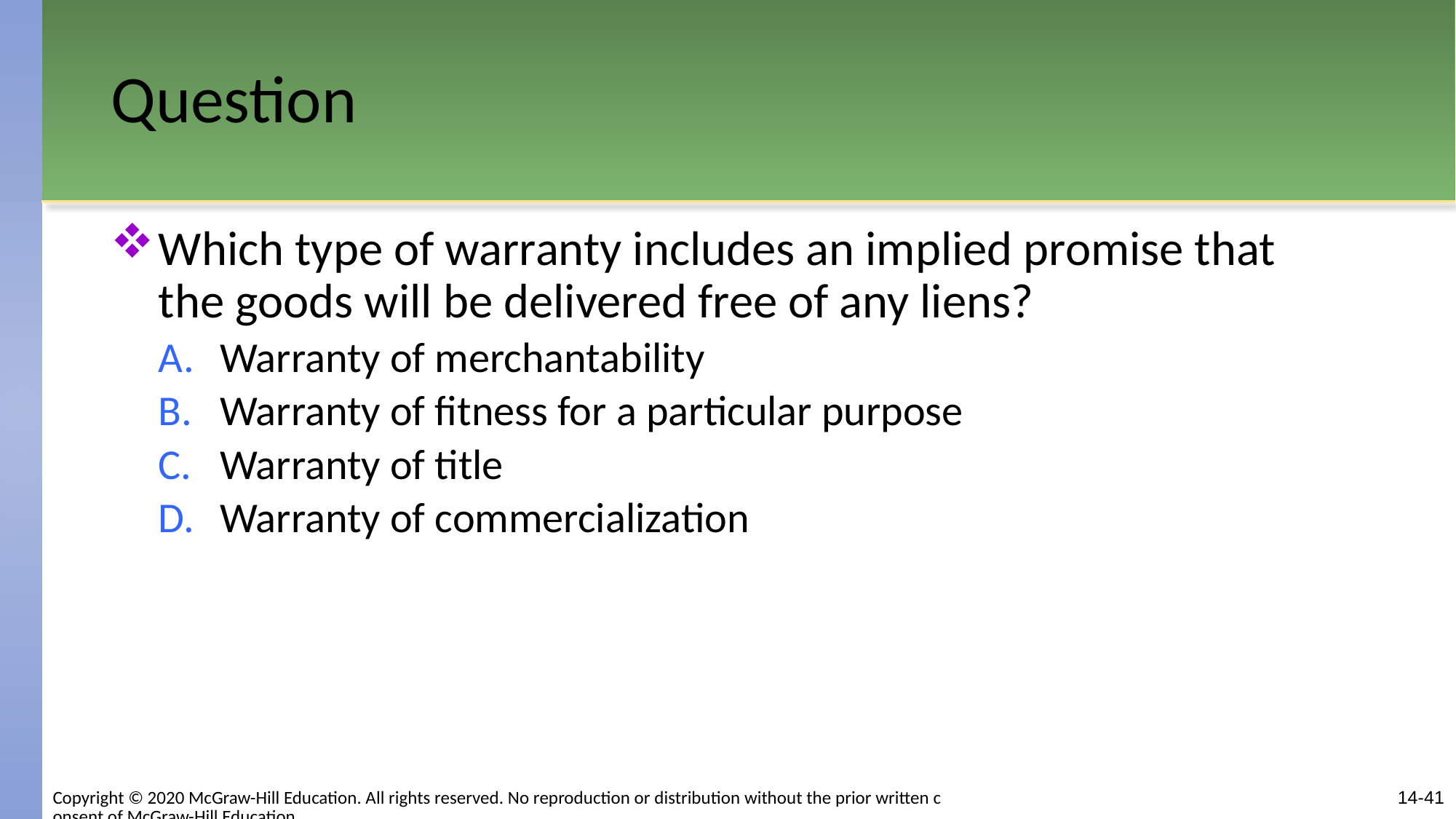

# Question
Which type of warranty includes an implied promise that the goods will be delivered free of any liens?
Warranty of merchantability
Warranty of fitness for a particular purpose
Warranty of title
Warranty of commercialization
Copyright © 2020 McGraw-Hill Education. All rights reserved. No reproduction or distribution without the prior written consent of McGraw-Hill Education.
14-41